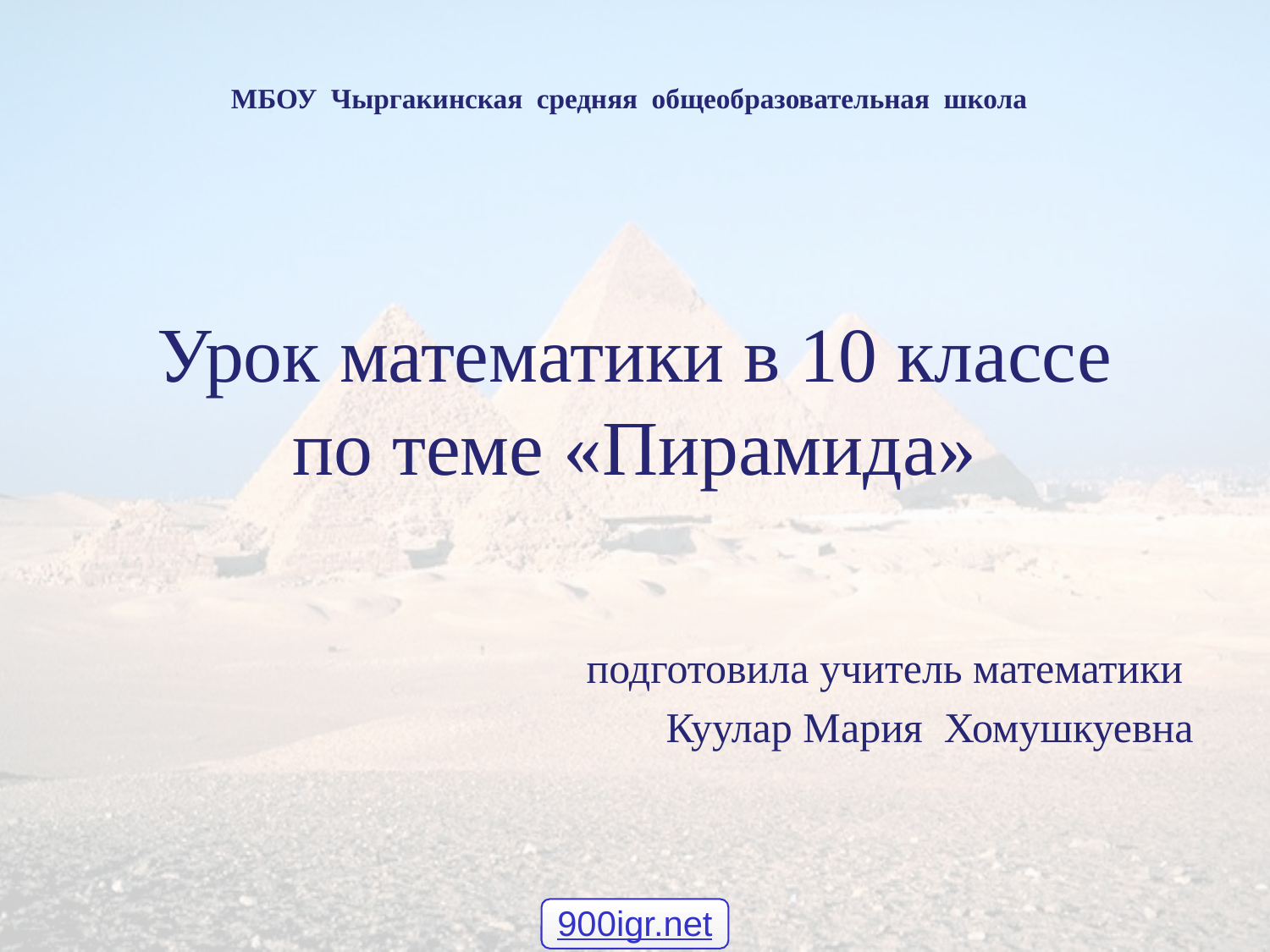

МБОУ  Чыргакинская  средняя  общеобразовательная  школа
# Урок математики в 10 классе по теме «Пирамида»
подготовила учитель математики
Куулар Мария  Хомушкуевна
900igr.net